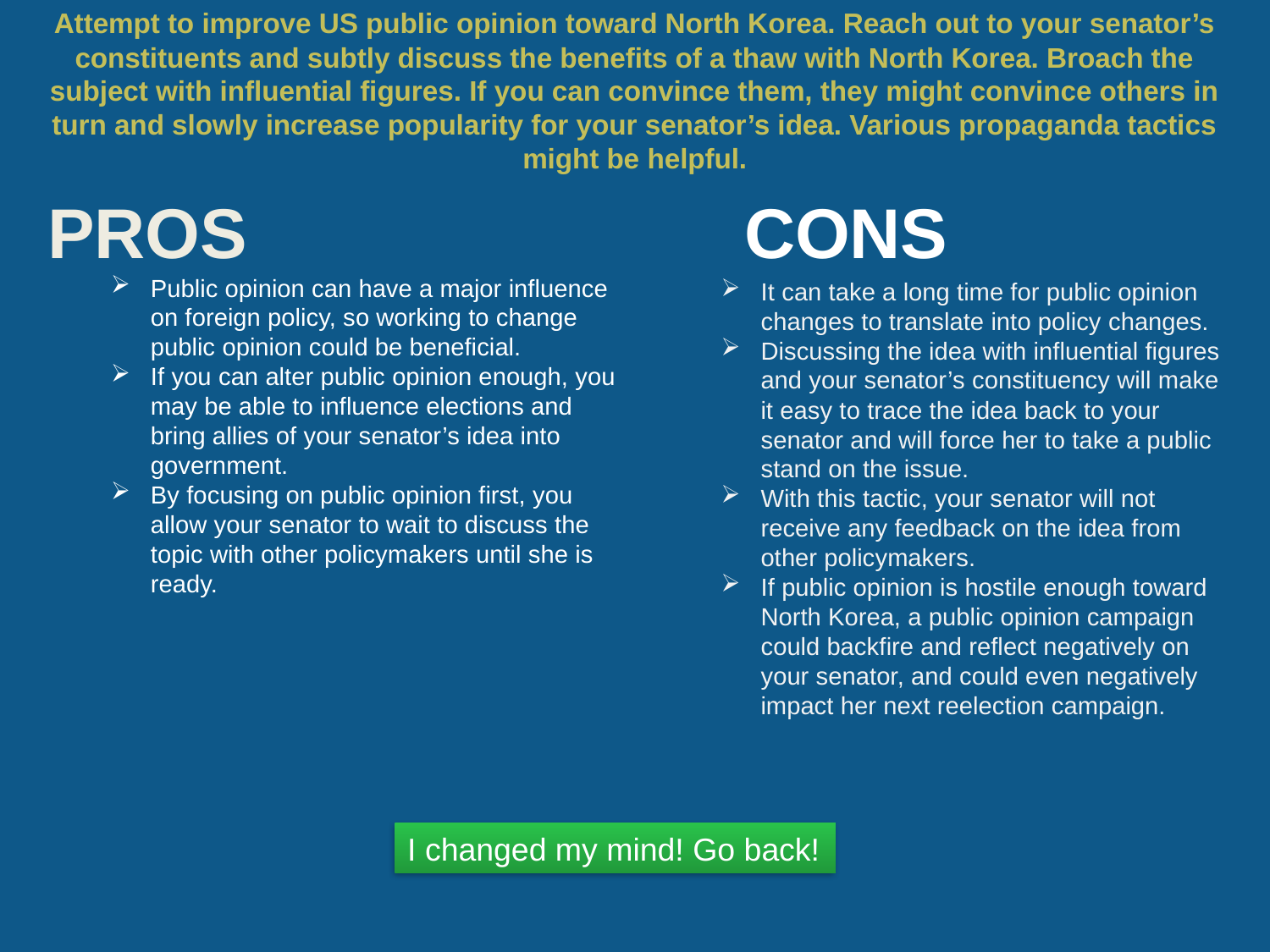

# Attempt to improve US public opinion toward North Korea. Reach out to your senator’s constituents and subtly discuss the benefits of a thaw with North Korea. Broach the subject with influential figures. If you can convince them, they might convince others in turn and slowly increase popularity for your senator’s idea. Various propaganda tactics might be helpful.
Public opinion can have a major influence on foreign policy, so working to change public opinion could be beneficial.
If you can alter public opinion enough, you may be able to influence elections and bring allies of your senator’s idea into government.
By focusing on public opinion first, you allow your senator to wait to discuss the topic with other policymakers until she is ready.

It can take a long time for public opinion changes to translate into policy changes.
Discussing the idea with influential figures and your senator’s constituency will make it easy to trace the idea back to your senator and will force her to take a public stand on the issue.
With this tactic, your senator will not receive any feedback on the idea from other policymakers.
If public opinion is hostile enough toward North Korea, a public opinion campaign could backfire and reflect negatively on your senator, and could even negatively impact her next reelection campaign.